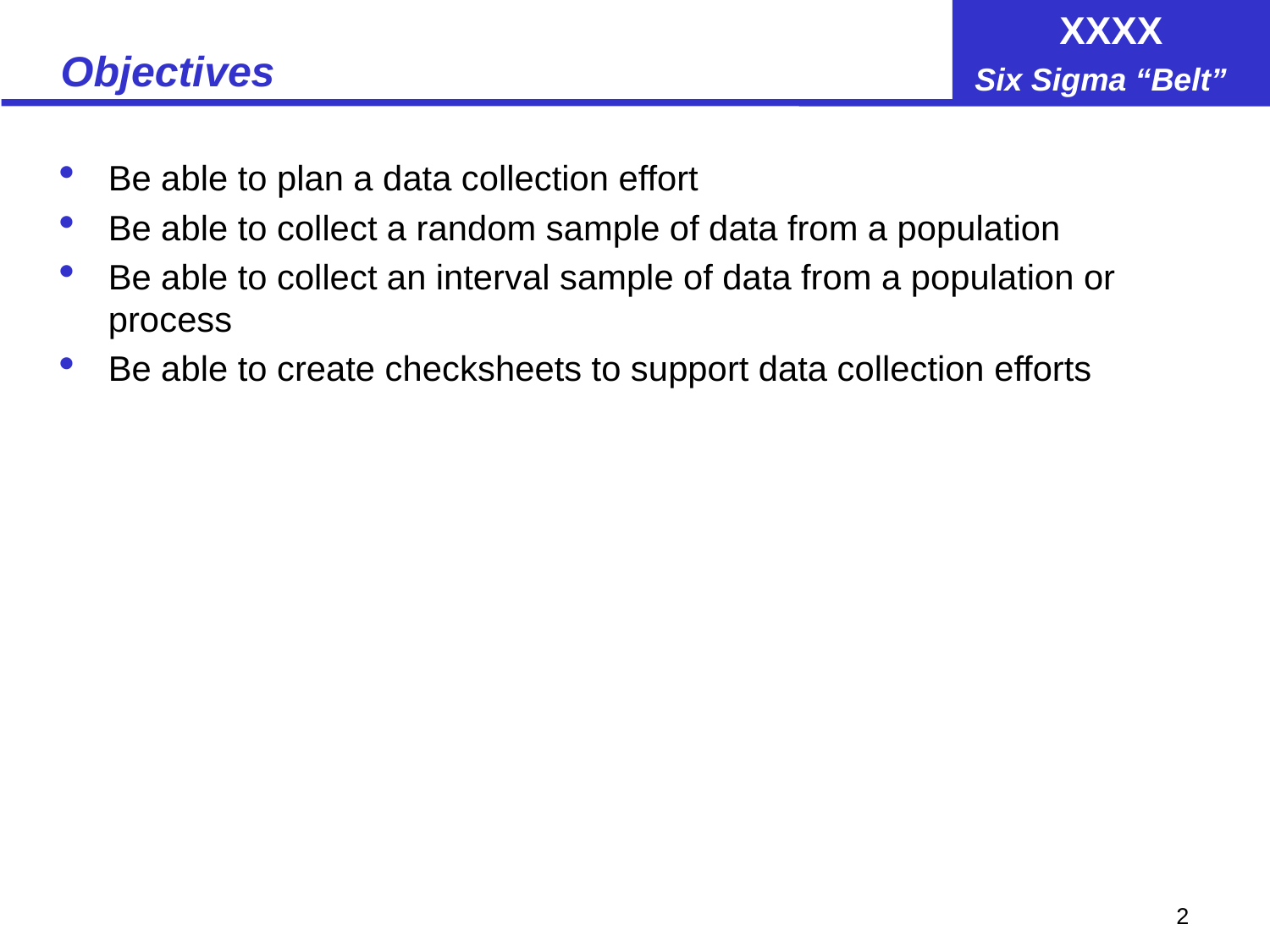

# Objectives
Be able to plan a data collection effort
Be able to collect a random sample of data from a population
Be able to collect an interval sample of data from a population or process
Be able to create checksheets to support data collection efforts